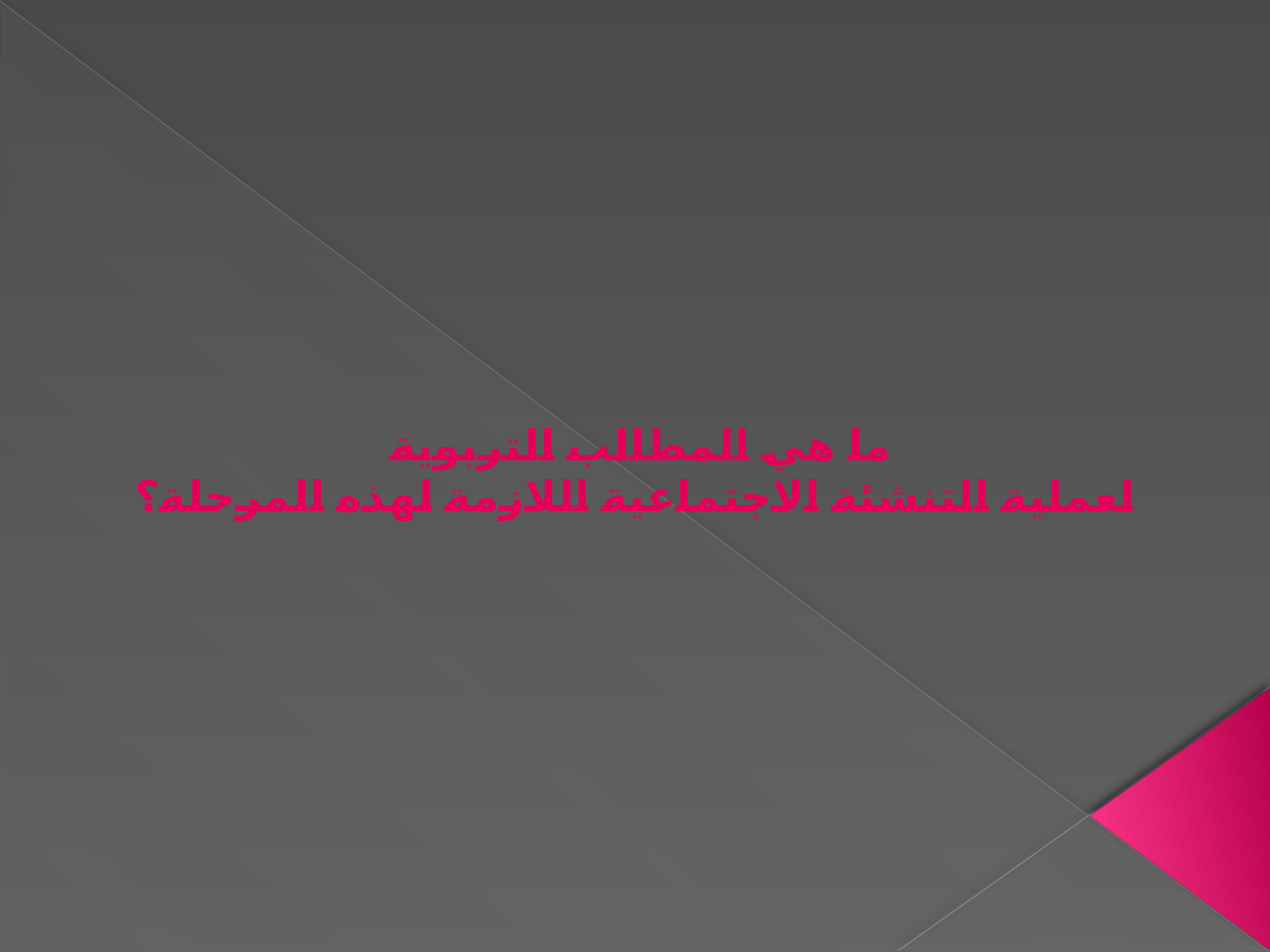

ما هي المطالب التربوية
لعملية التنشئة الاجتماعية اللازمة لهذه المرحلة؟